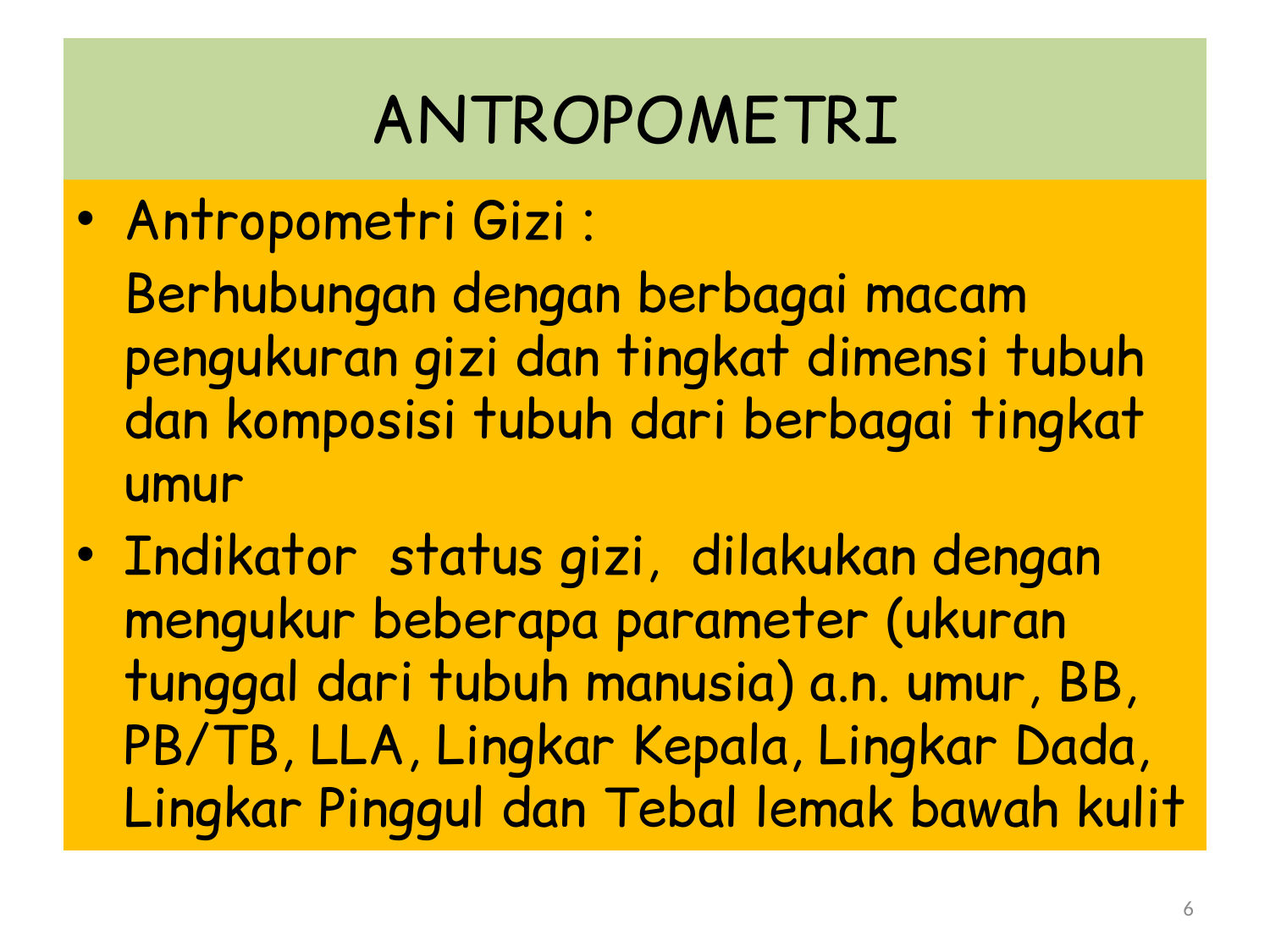

# ANTROPOMETRI
Antropometri Gizi :
	Berhubungan dengan berbagai macam pengukuran gizi dan tingkat dimensi tubuh dan komposisi tubuh dari berbagai tingkat umur
Indikator  status gizi,  dilakukan dengan mengukur beberapa parameter (ukuran tunggal dari tubuh manusia) a.n. umur, BB, PB/TB, LLA, Lingkar Kepala, Lingkar Dada, Lingkar Pinggul dan Tebal lemak bawah kulit

6